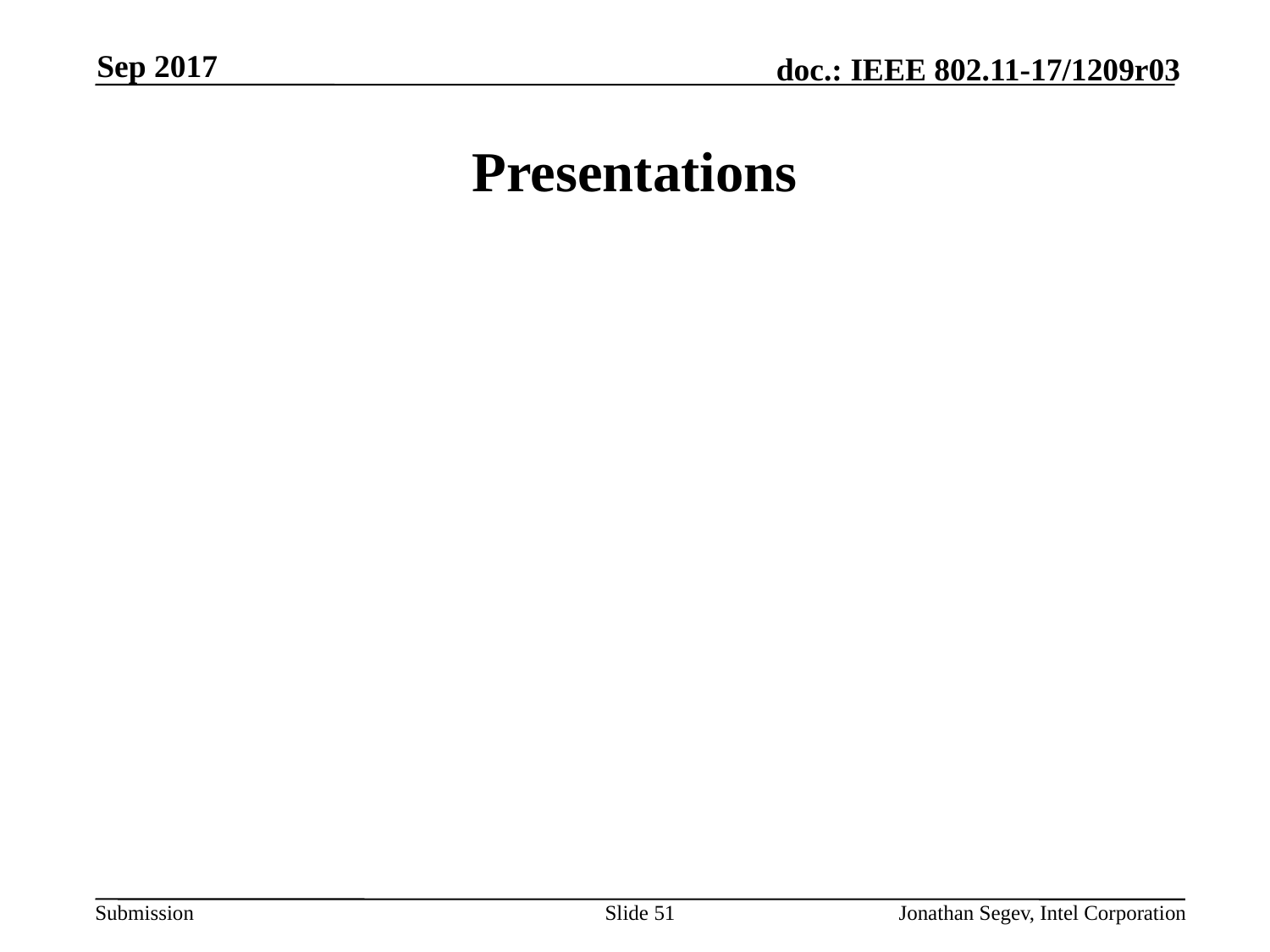

Sep 2017
# Presentations

Slide 51
Jonathan Segev, Intel Corporation